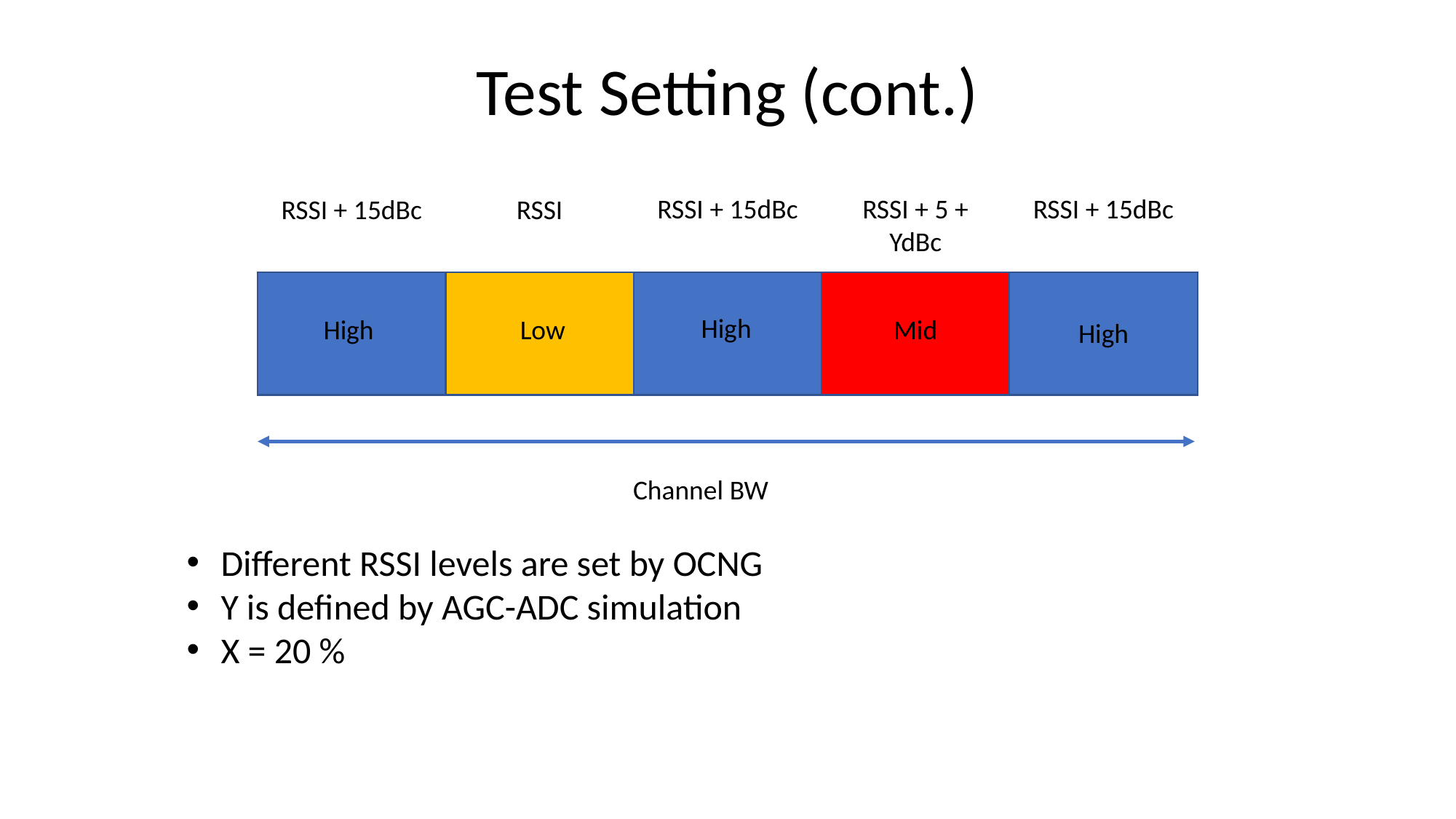

# Test Setting (cont.)
RSSI + 15dBc
RSSI + 5 + YdBc
RSSI + 15dBc
RSSI + 15dBc
RSSI

High
High
Low
Mid
High
Channel BW
Different RSSI levels are set by OCNG
Y is defined by AGC-ADC simulation
X = 20 %